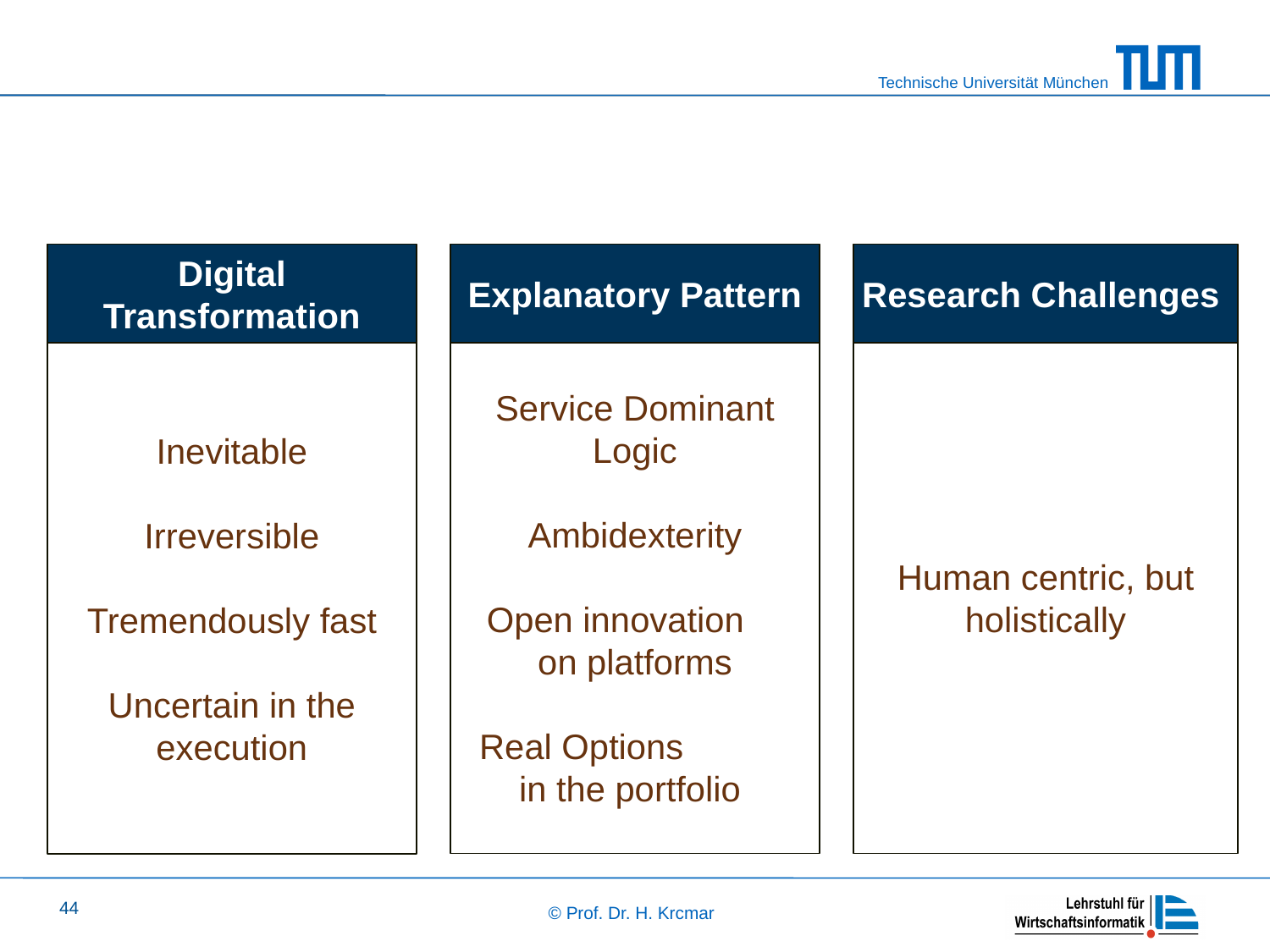

#
Digital Transformation
Explanatory Pattern
Service Dominant Logic
Ambidexterity
Open innovation     on platforms
Real Options            in the portfolio
Research Challenges
Human centric, but holistically
Inevitable
Irreversible
Tremendously fast
Uncertain in the execution